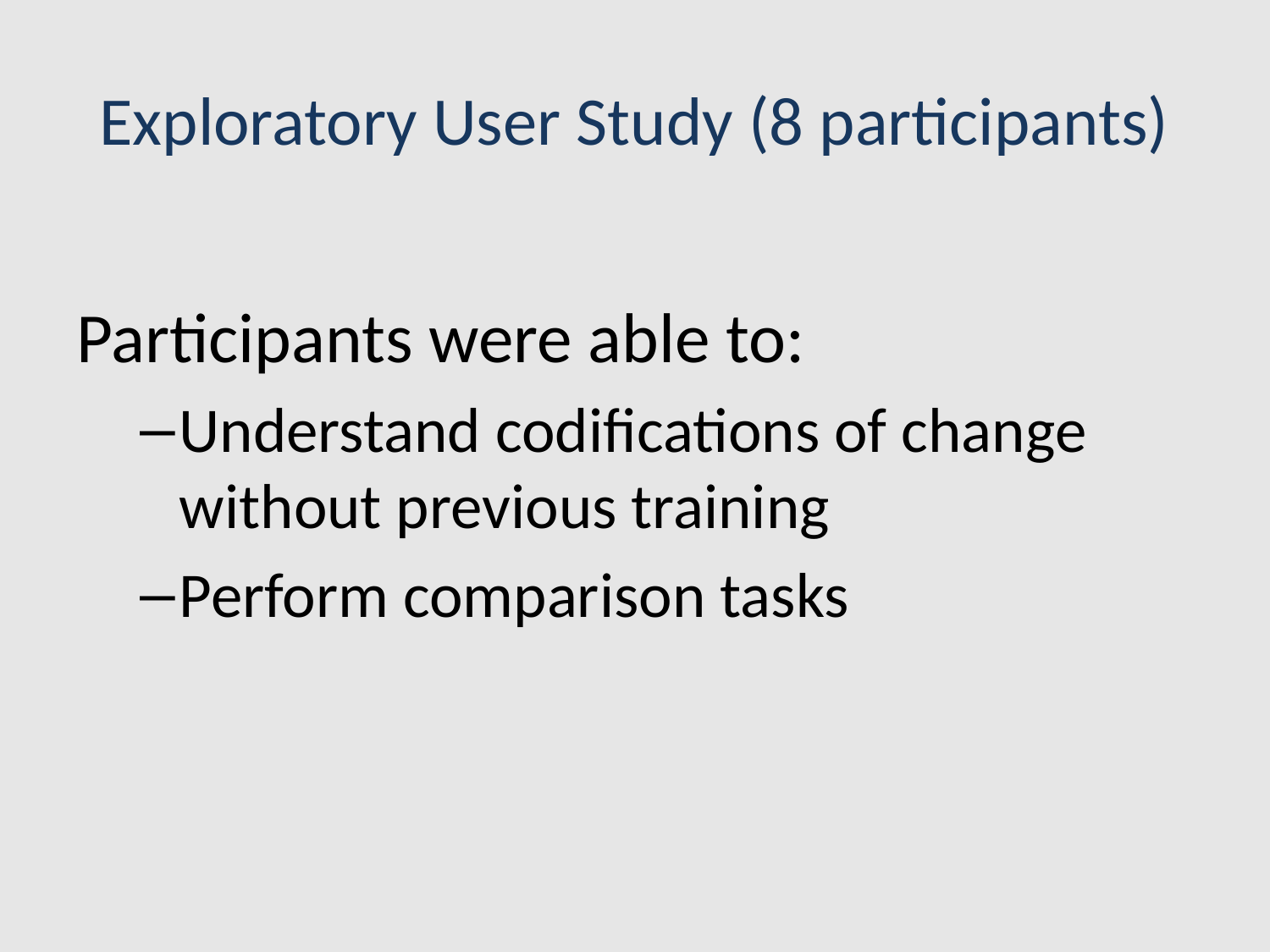

# Exploratory User Study (8 participants)
Participants were able to:
Understand codifications of change without previous training
Perform comparison tasks